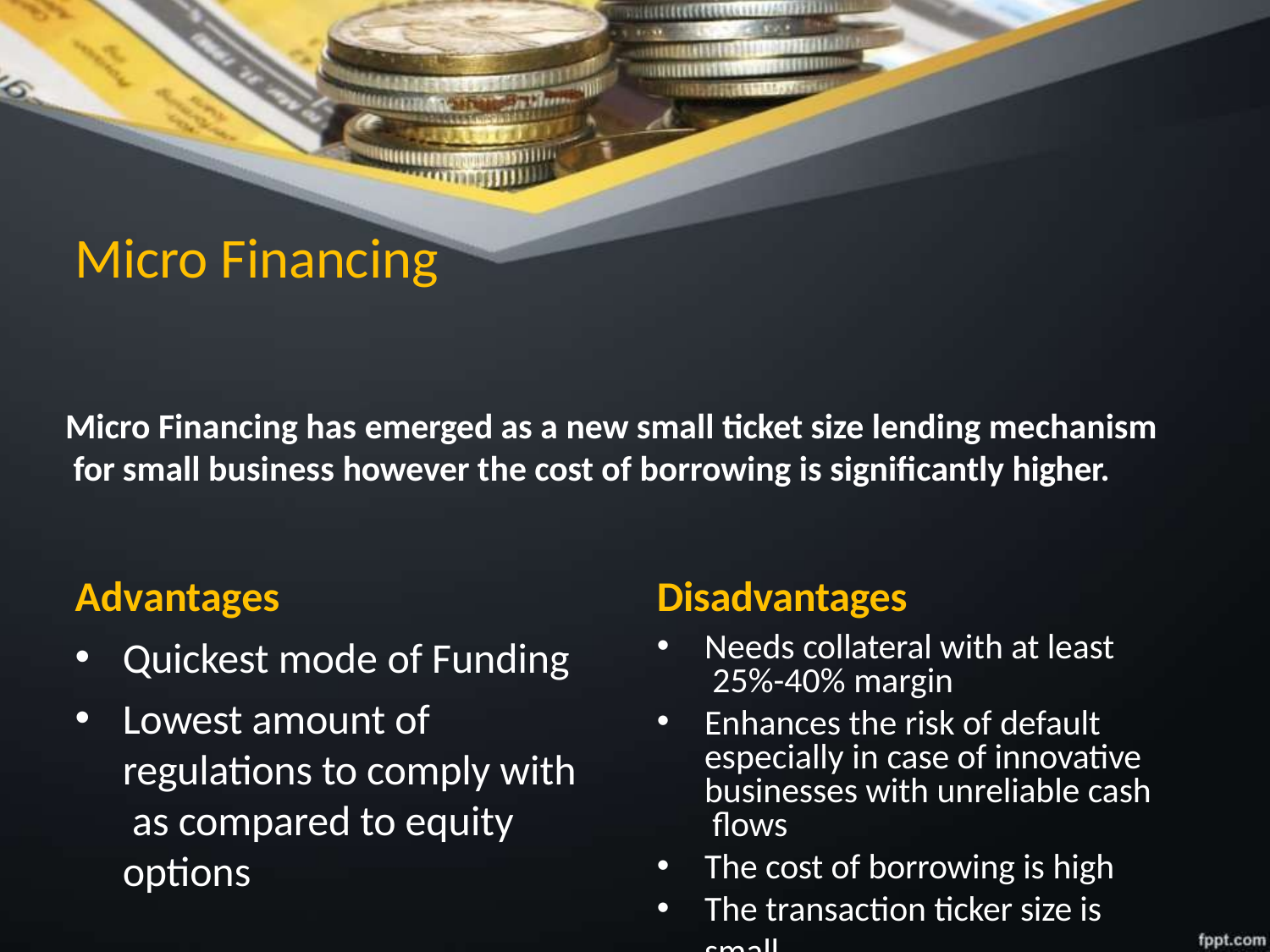

# Micro Financing
Micro Financing has emerged as a new small ticket size lending mechanism  for small business however the cost of borrowing is significantly higher.
Advantages
Disadvantages
Quickest mode of Funding
Lowest amount of  regulations to comply with  as compared to equity  options
Needs collateral with at least  25%-40% margin
Enhances the risk of default  especially in case of innovative  businesses with unreliable cash  flows
The cost of borrowing is high
The transaction ticker size is small